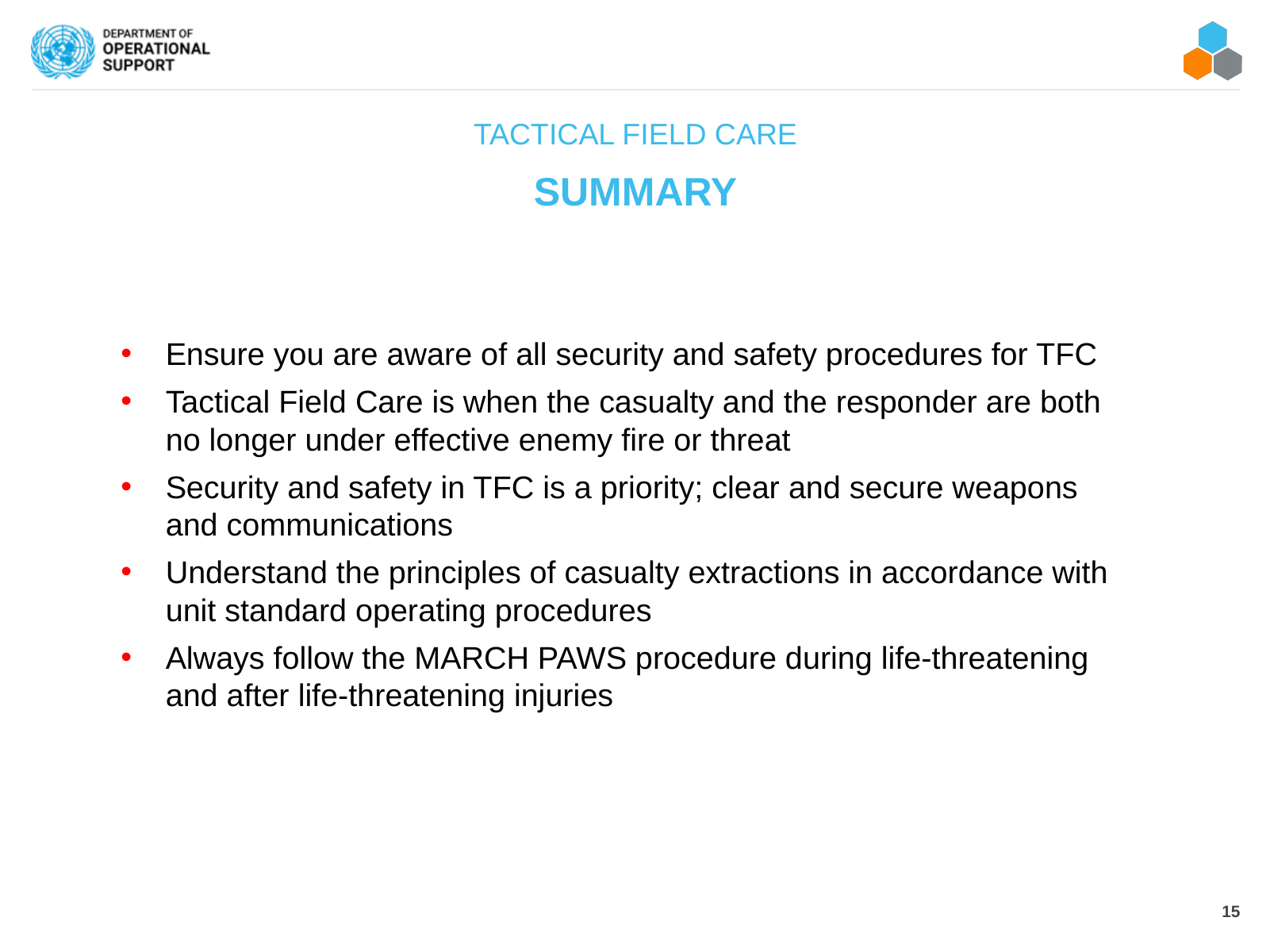

TACTICAL FIELD CARE
#
SUMMARY

Ensure you are aware of all security and safety procedures for TFC
Tactical Field Care is when the casualty and the responder are both no longer under effective enemy fire or threat
Security and safety in TFC is a priority; clear and secure weapons and communications
Understand the principles of casualty extractions in accordance with unit standard operating procedures
Always follow the MARCH PAWS procedure during life-threatening and after life-threatening injuries